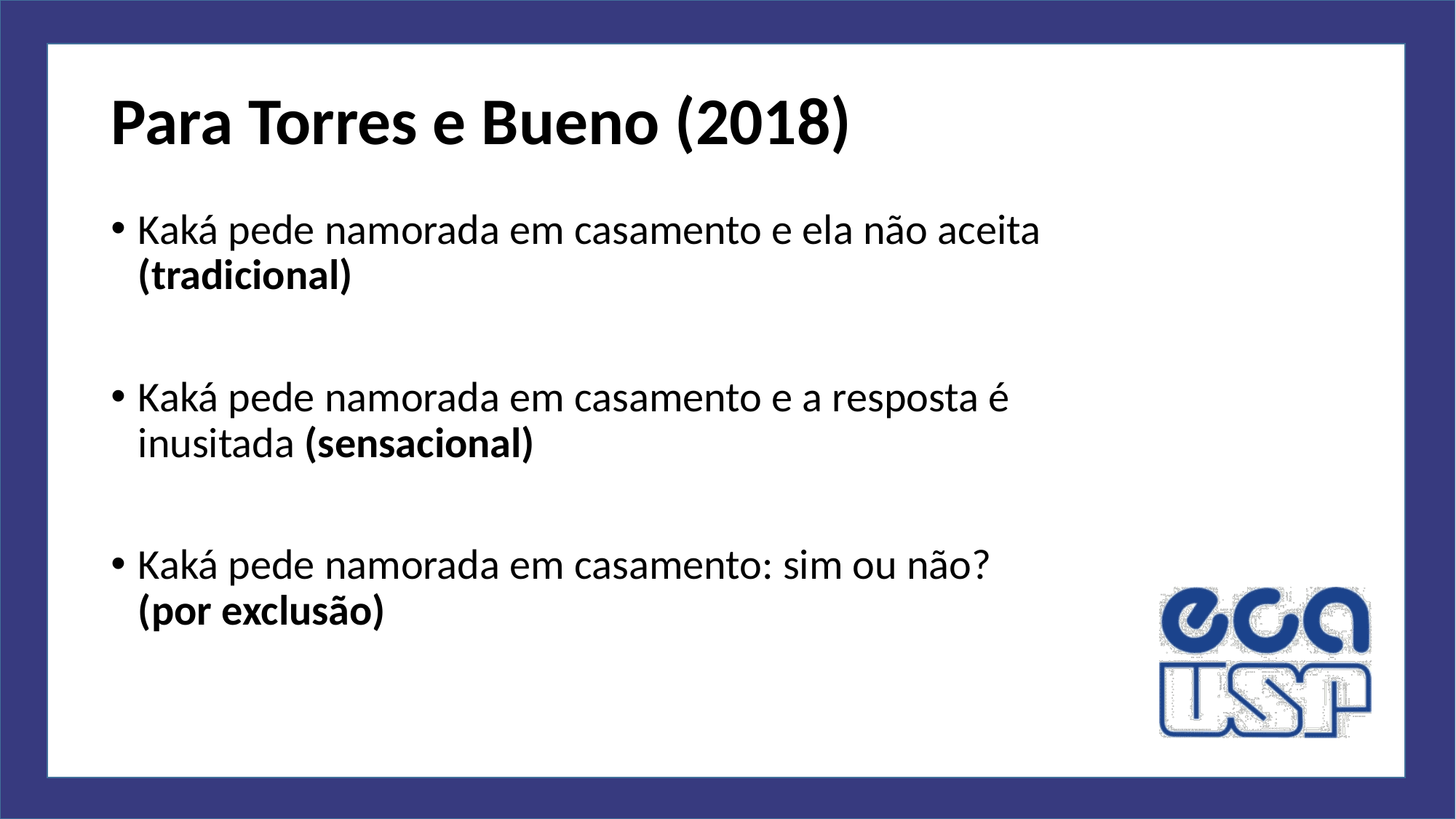

# Para Torres e Bueno (2018)
Kaká pede namorada em casamento e ela não aceita (tradicional)

Kaká pede namorada em casamento e a resposta é inusitada (sensacional)

Kaká pede namorada em casamento: sim ou não?  (por exclusão)